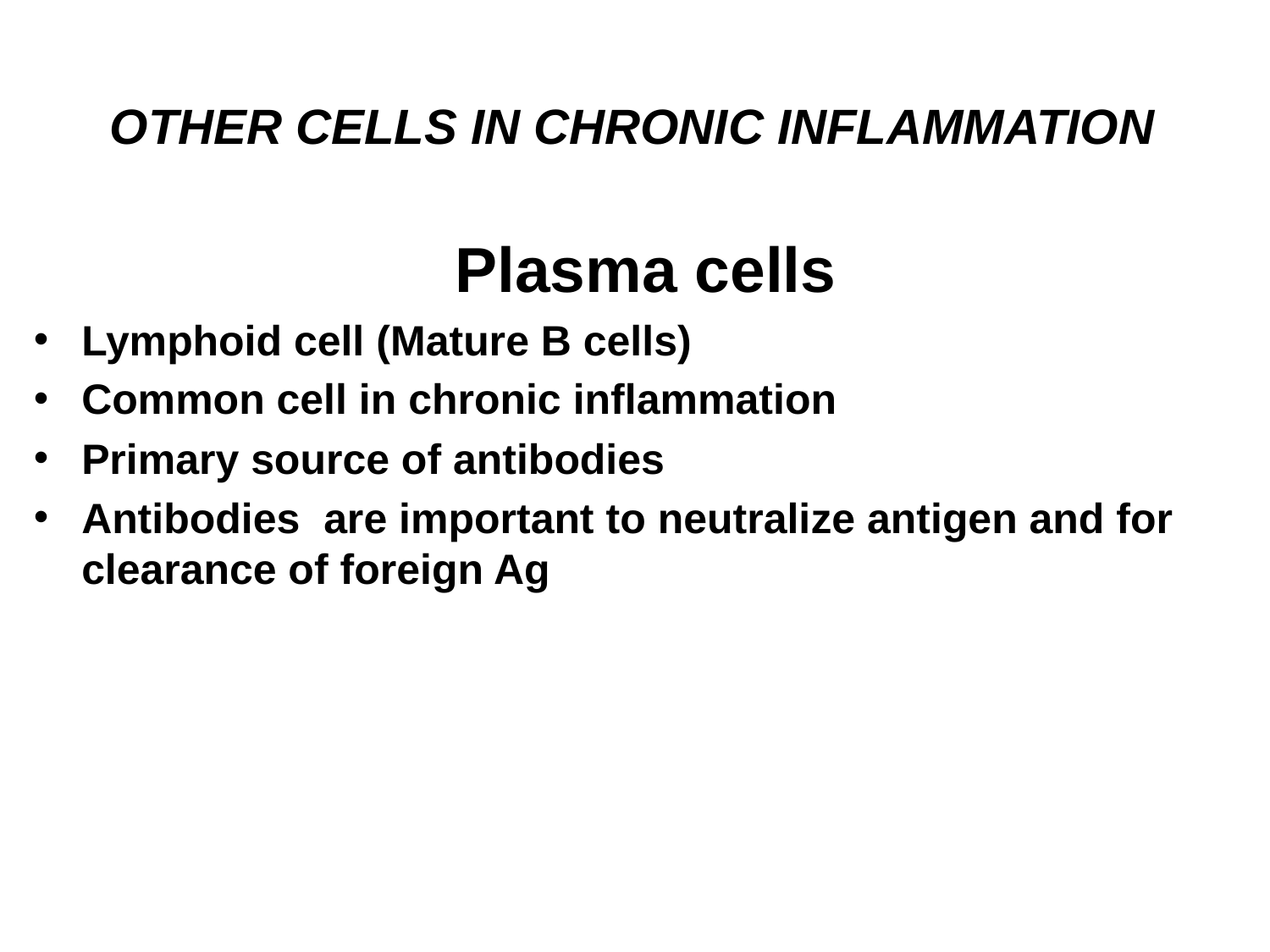

# OTHER CELLS IN CHRONIC INFLAMMATION
Plasma cells
Lymphoid cell (Mature B cells)
Common cell in chronic inflammation
Primary source of antibodies
Antibodies  are important to neutralize antigen and for  clearance of foreign Ag